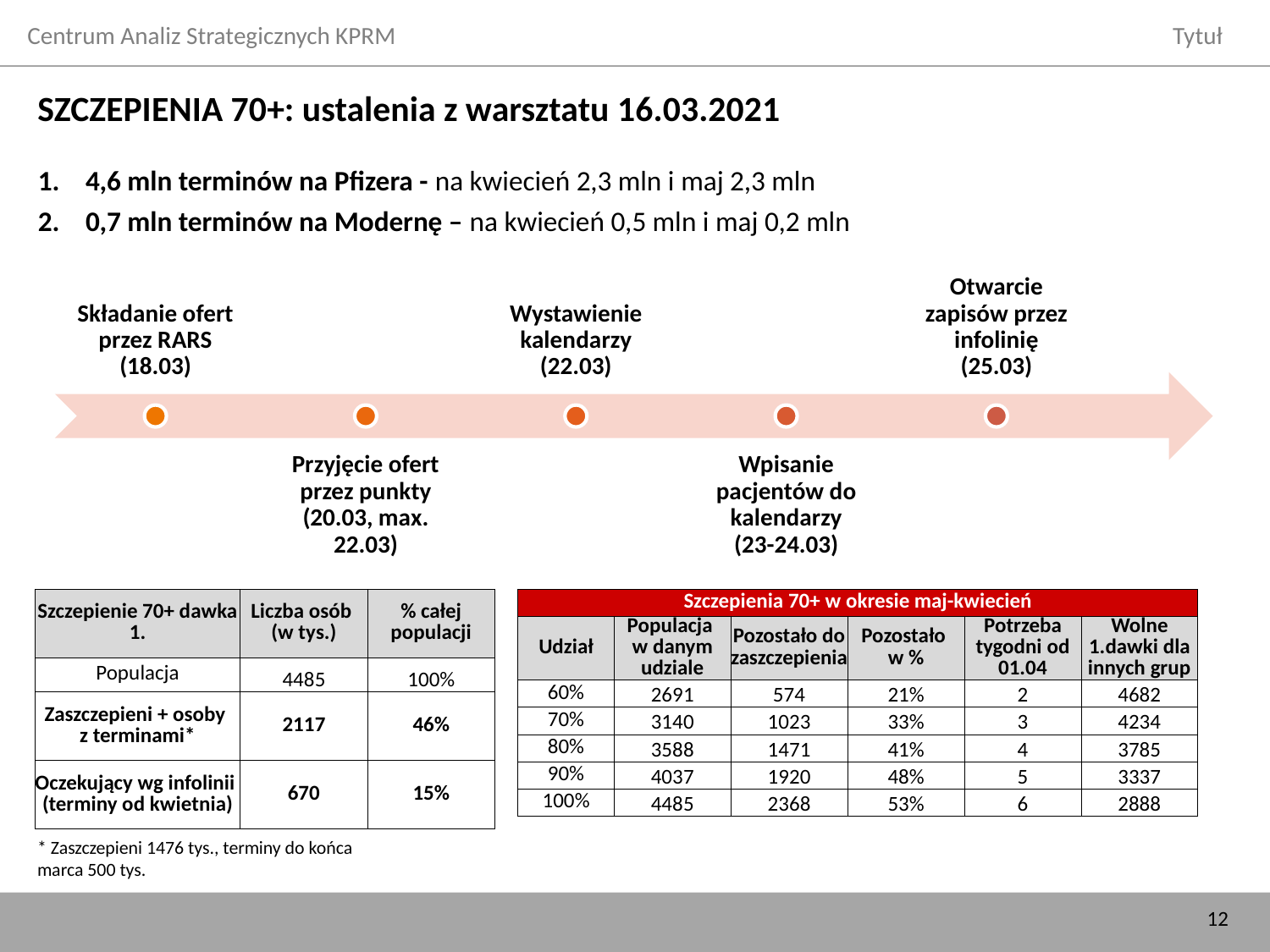

# SZCZEPIENIA 70+: ustalenia z warsztatu 16.03.2021
4,6 mln terminów na Pfizera - na kwiecień 2,3 mln i maj 2,3 mln
0,7 mln terminów na Modernę – na kwiecień 0,5 mln i maj 0,2 mln

Składanie ofert przez RARS
(18.03)
Przyjęcie ofert przez punkty
(20.03, max. 22.03)
Wystawienie kalendarzy
(22.03)
Wpisanie pacjentów do kalendarzy
(23-24.03)
Otwarcie zapisów przez infolinię
(25.03)
| Szczepienie 70+ dawka 1. | Liczba osób (w tys.) | % całej populacji |
| --- | --- | --- |
| Populacja | 4485 | 100% |
| Zaszczepieni + osoby z terminami\* | 2117 | 46% |
| Oczekujący wg infolinii (terminy od kwietnia) | 670 | 15% |
| Szczepienia 70+ w okresie maj-kwiecień |  |  |  |  |  |
| --- | --- | --- | --- | --- | --- |
| Udział | Populacja w danym udziale | Pozostało do zaszczepienia | Pozostało w % | Potrzeba tygodni od 01.04 | Wolne 1.dawki dla innych grup |
| 60% | 2691 | 574 | 21% | 2 | 4682 |
| 70% | 3140 | 1023 | 33% | 3 | 4234 |
| 80% | 3588 | 1471 | 41% | 4 | 3785 |
| 90% | 4037 | 1920 | 48% | 5 | 3337 |
| 100% | 4485 | 2368 | 53% | 6 | 2888 |
* Zaszczepieni 1476 tys., terminy do końca marca 500 tys.
19 marca 2021
12